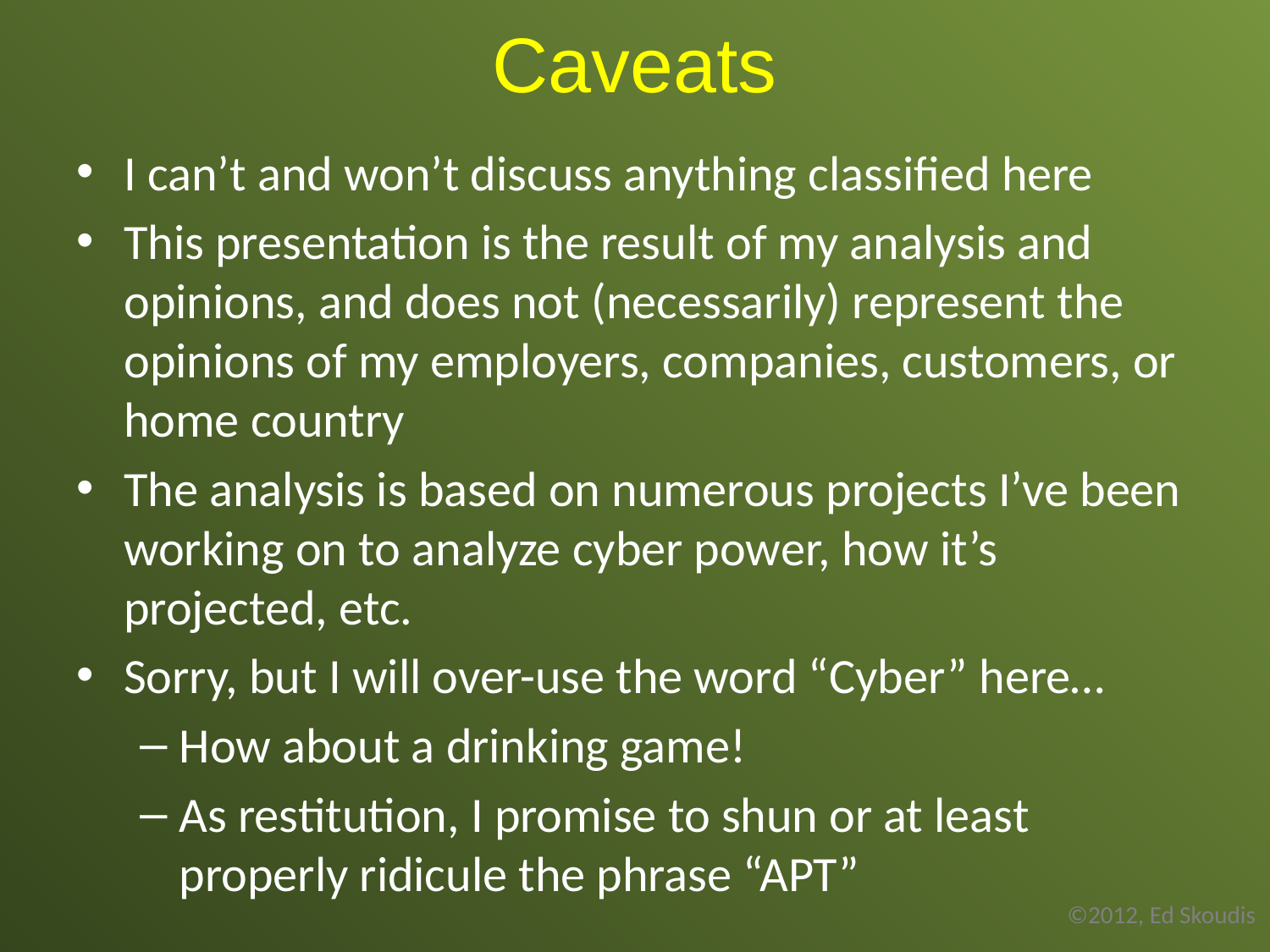

# Caveats
I can’t and won’t discuss anything classified here
This presentation is the result of my analysis and opinions, and does not (necessarily) represent the opinions of my employers, companies, customers, or home country
The analysis is based on numerous projects I’ve been working on to analyze cyber power, how it’s projected, etc.
Sorry, but I will over-use the word “Cyber” here…
How about a drinking game!
As restitution, I promise to shun or at least properly ridicule the phrase “APT”